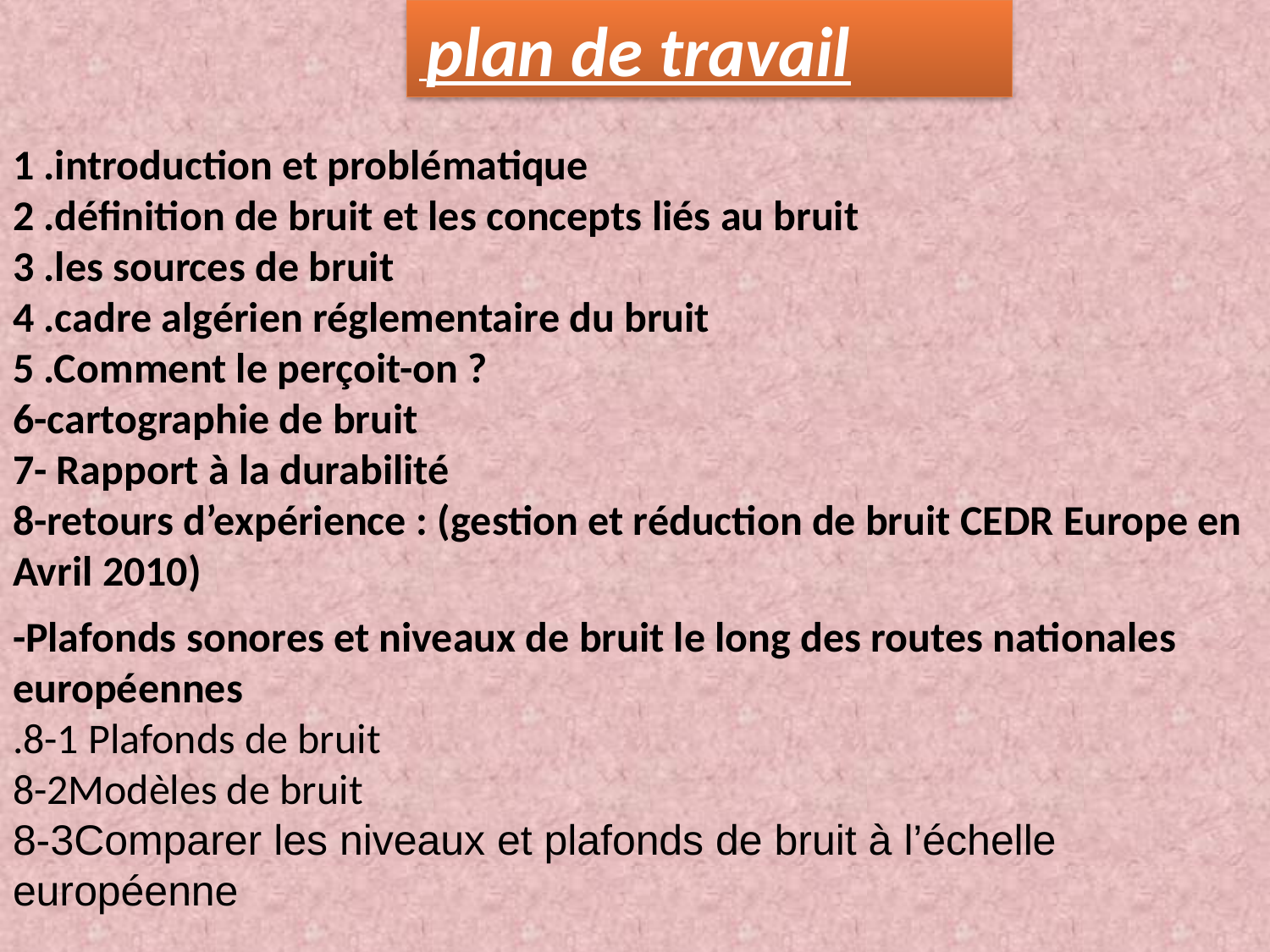

plan de travail
1 .introduction et problématique
2 .définition de bruit et les concepts liés au bruit
3 .les sources de bruit
4 .cadre algérien réglementaire du bruit
5 .Comment le perçoit-on ?
6-cartographie de bruit
7- Rapport à la durabilité
8-retours d’expérience : (gestion et réduction de bruit CEDR Europe en Avril 2010)
-Plafonds sonores et niveaux de bruit le long des routes nationales européennes
.8-1 Plafonds de bruit
8-2Modèles de bruit
8-3Comparer les niveaux et plafonds de bruit à l’échelle européenne